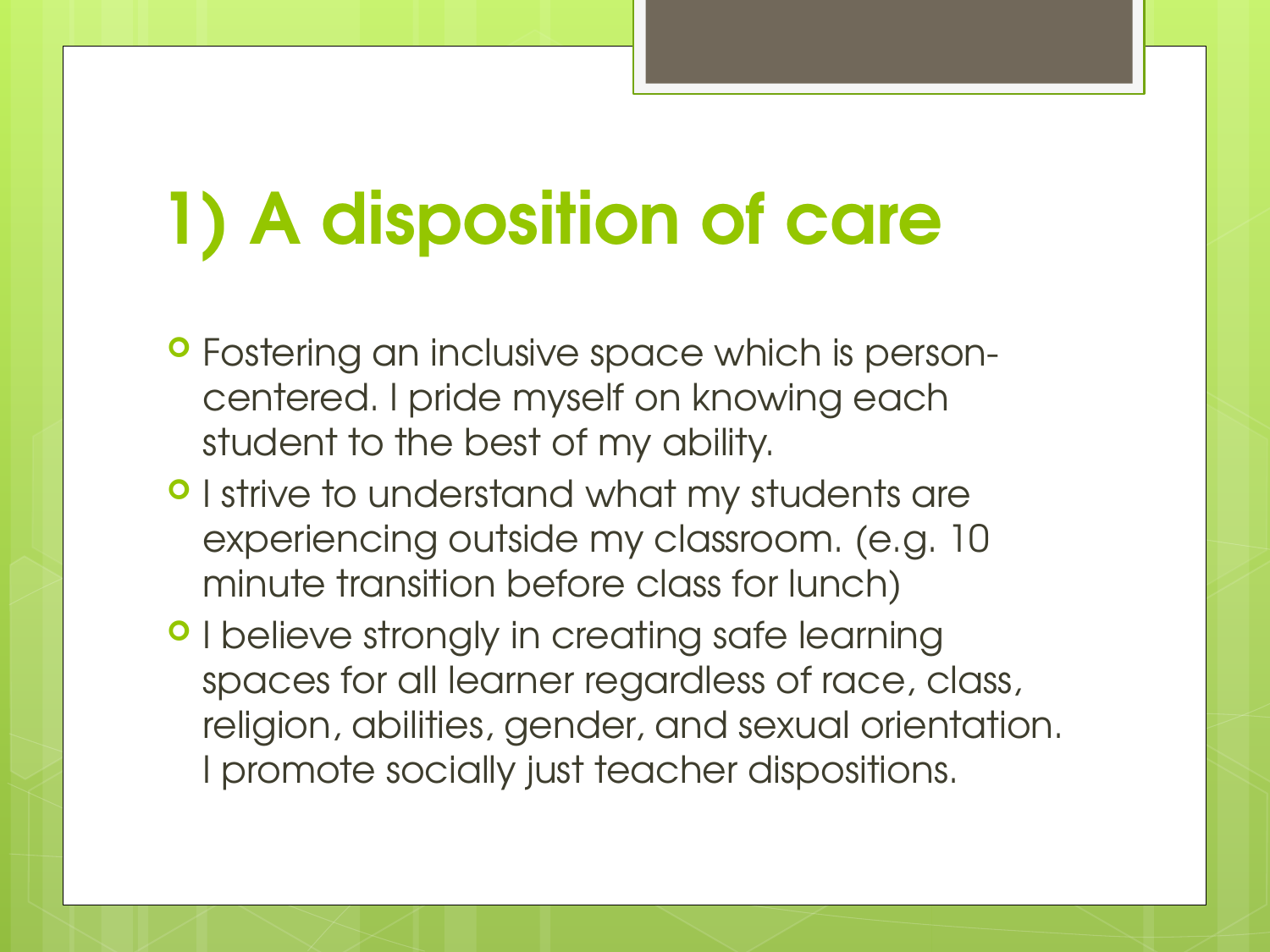

# 1) A disposition of care
Fostering an inclusive space which is person-centered. I pride myself on knowing each student to the best of my ability.
I strive to understand what my students are experiencing outside my classroom. (e.g. 10 minute transition before class for lunch)
I believe strongly in creating safe learning spaces for all learner regardless of race, class, religion, abilities, gender, and sexual orientation. I promote socially just teacher dispositions.